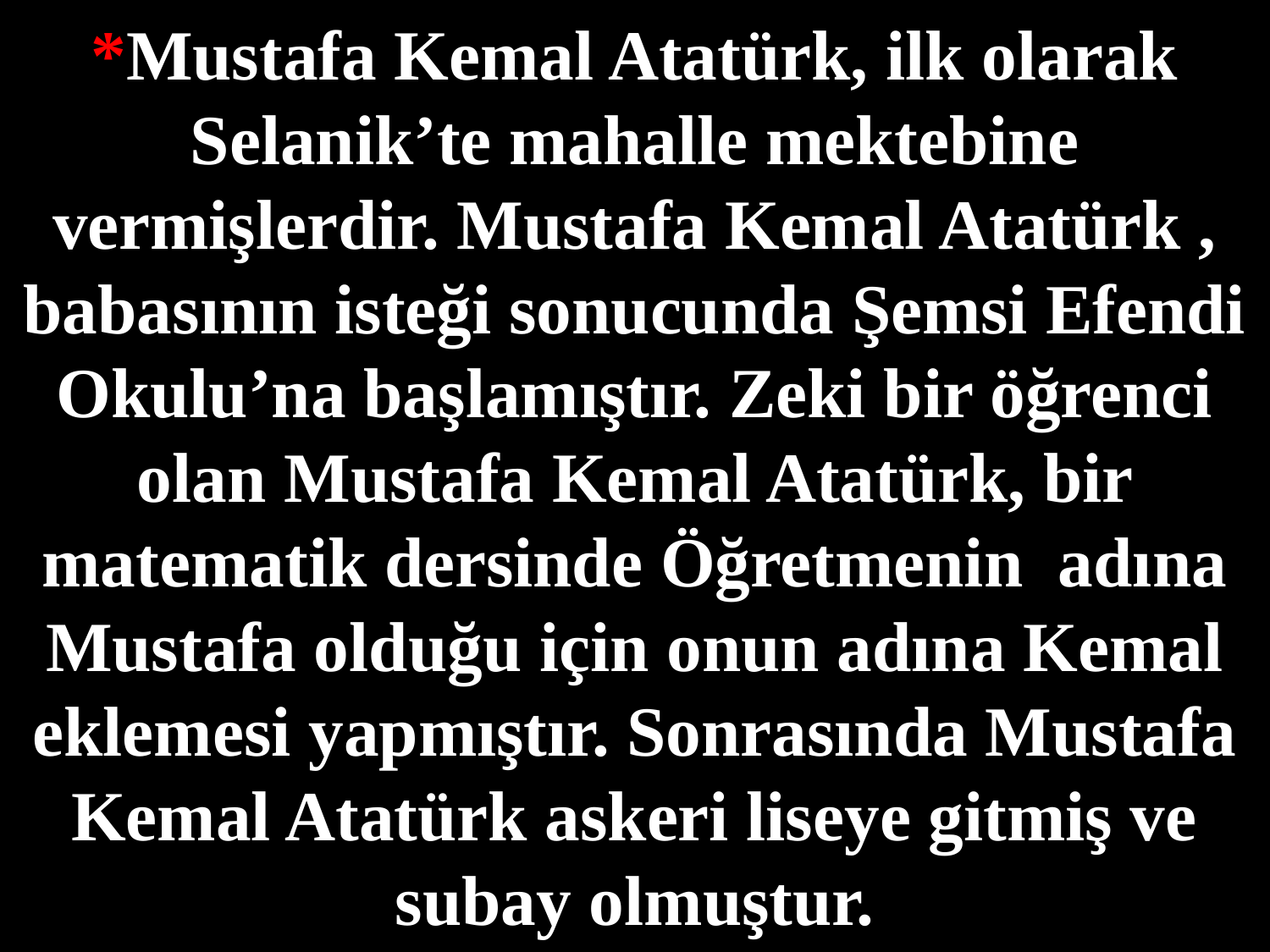

*Mustafa Kemal Atatürk, ilk olarak Selanik’te mahalle mektebine vermişlerdir. Mustafa Kemal Atatürk , babasının isteği sonucunda Şemsi Efendi Okulu’na başlamıştır. Zeki bir öğrenci olan Mustafa Kemal Atatürk, bir matematik dersinde Öğretmenin  adına Mustafa olduğu için onun adına Kemal eklemesi yapmıştır. Sonrasında Mustafa Kemal Atatürk askeri liseye gitmiş ve subay olmuştur.
#